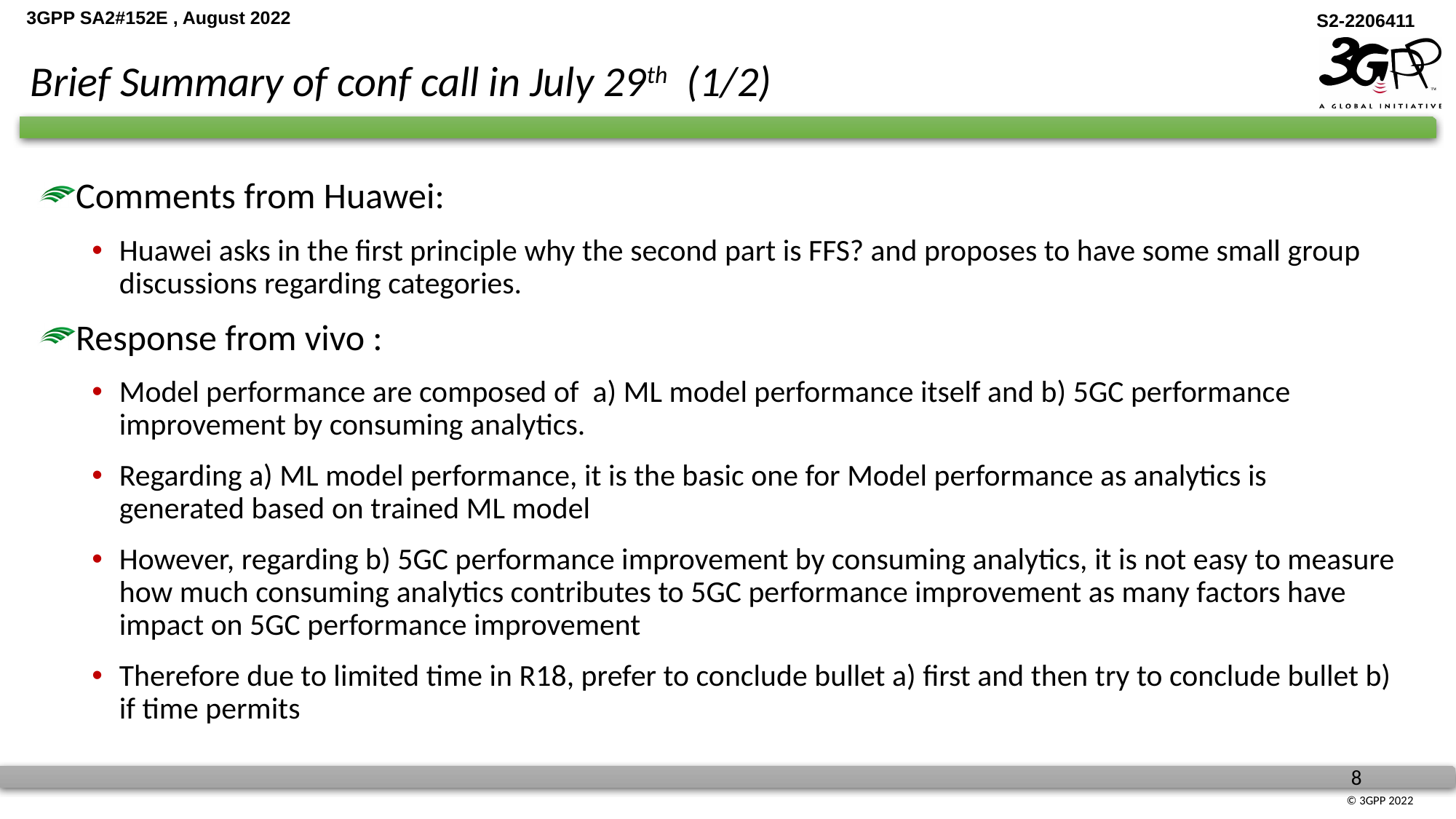

# Brief Summary of conf call in July 29th  (1/2)
Comments from Huawei:
Huawei asks in the first principle why the second part is FFS? and proposes to have some small group discussions regarding categories.
Response from vivo :
Model performance are composed of  a) ML model performance itself and b) 5GC performance improvement by consuming analytics.
Regarding a) ML model performance, it is the basic one for Model performance as analytics is generated based on trained ML model
However, regarding b) 5GC performance improvement by consuming analytics, it is not easy to measure how much consuming analytics contributes to 5GC performance improvement as many factors have impact on 5GC performance improvement
Therefore due to limited time in R18, prefer to conclude bullet a) first and then try to conclude bullet b) if time permits